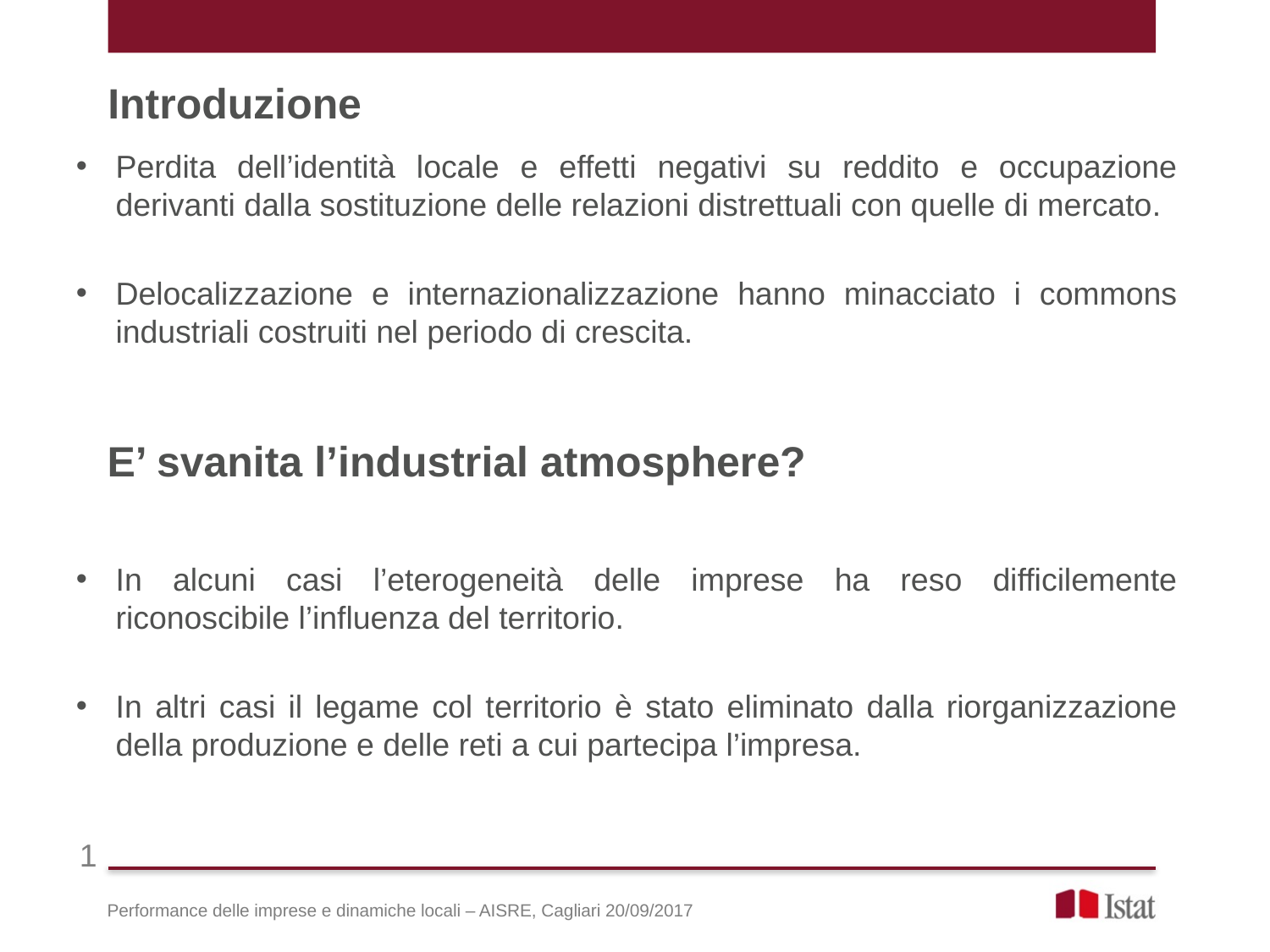

# Introduzione
Perdita dell’identità locale e effetti negativi su reddito e occupazione derivanti dalla sostituzione delle relazioni distrettuali con quelle di mercato.

Delocalizzazione e internazionalizzazione hanno minacciato i commons industriali costruiti nel periodo di crescita.
E’ svanita l’industrial atmosphere?
In alcuni casi l’eterogeneità delle imprese ha reso difficilemente riconoscibile l’influenza del territorio.

In altri casi il legame col territorio è stato eliminato dalla riorganizzazione della produzione e delle reti a cui partecipa l’impresa.
1
Performance delle imprese e dinamiche locali – AISRE, Cagliari 20/09/2017